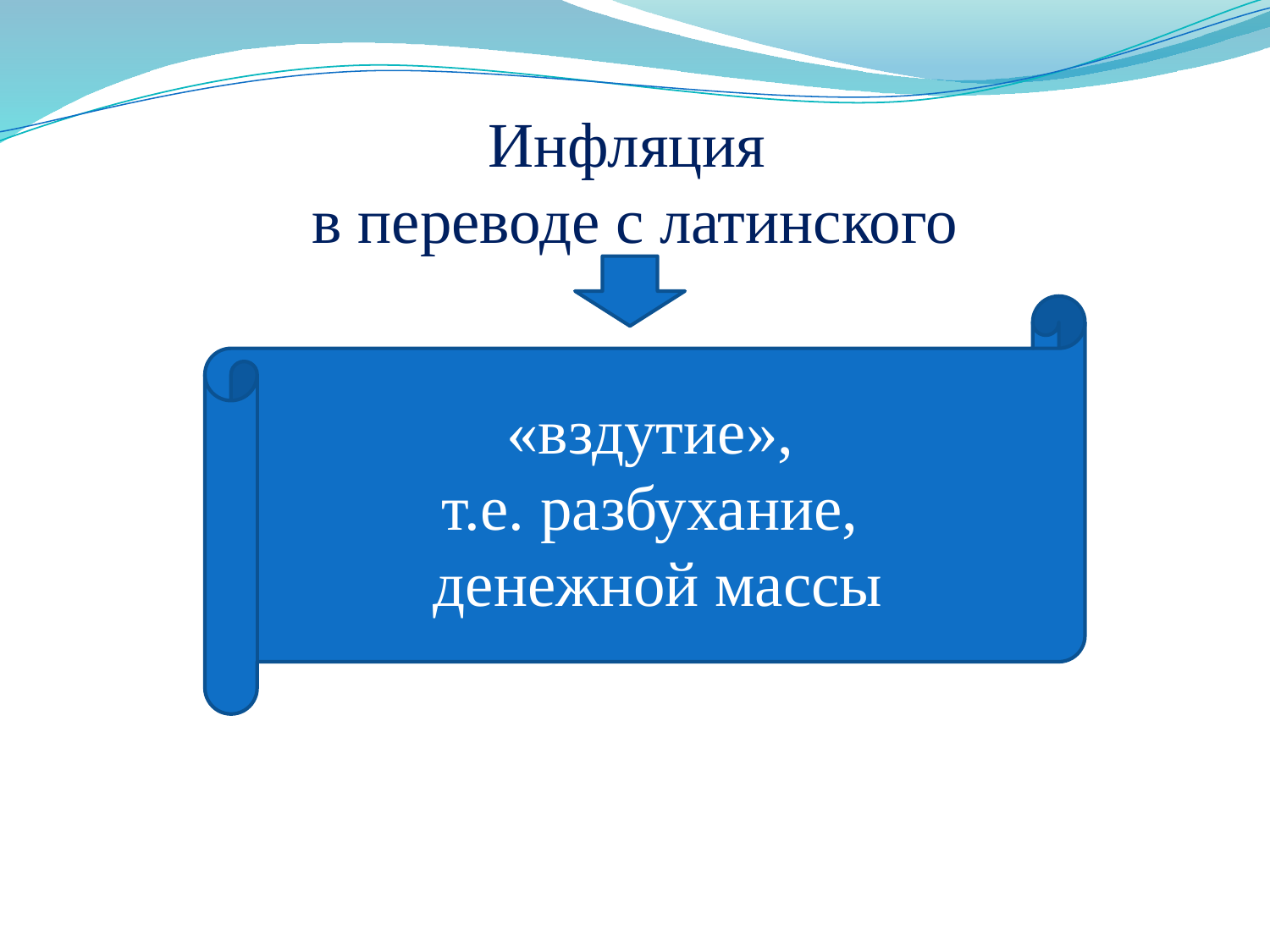

# Инфляция в переводе с латинского

«вздутие»,
т.е. разбухание,
денежной массы